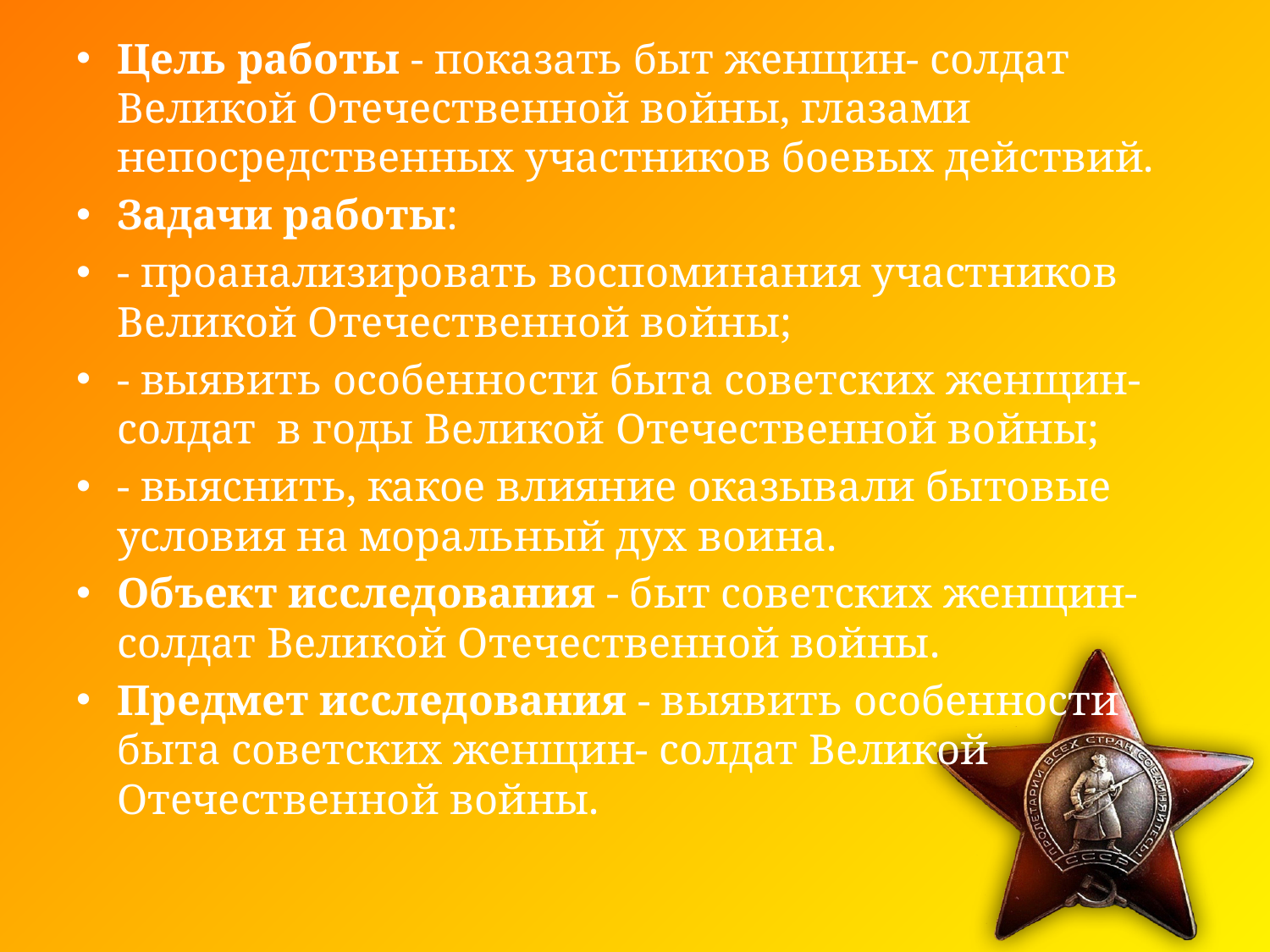

Цель работы - показать быт женщин- солдат Великой Отечественной войны, глазами непосредственных участников боевых действий.
Задачи работы:
- проанализировать воспоминания участников Великой Отечественной войны;
- выявить особенности быта советских женщин- солдат  в годы Великой Отечественной войны;
- выяснить, какое влияние оказывали бытовые условия на моральный дух воина.
Объект исследования - быт советских женщин- солдат Великой Отечественной войны.
Предмет исследования - выявить особенности быта советских женщин- солдат Великой Отечественной войны.